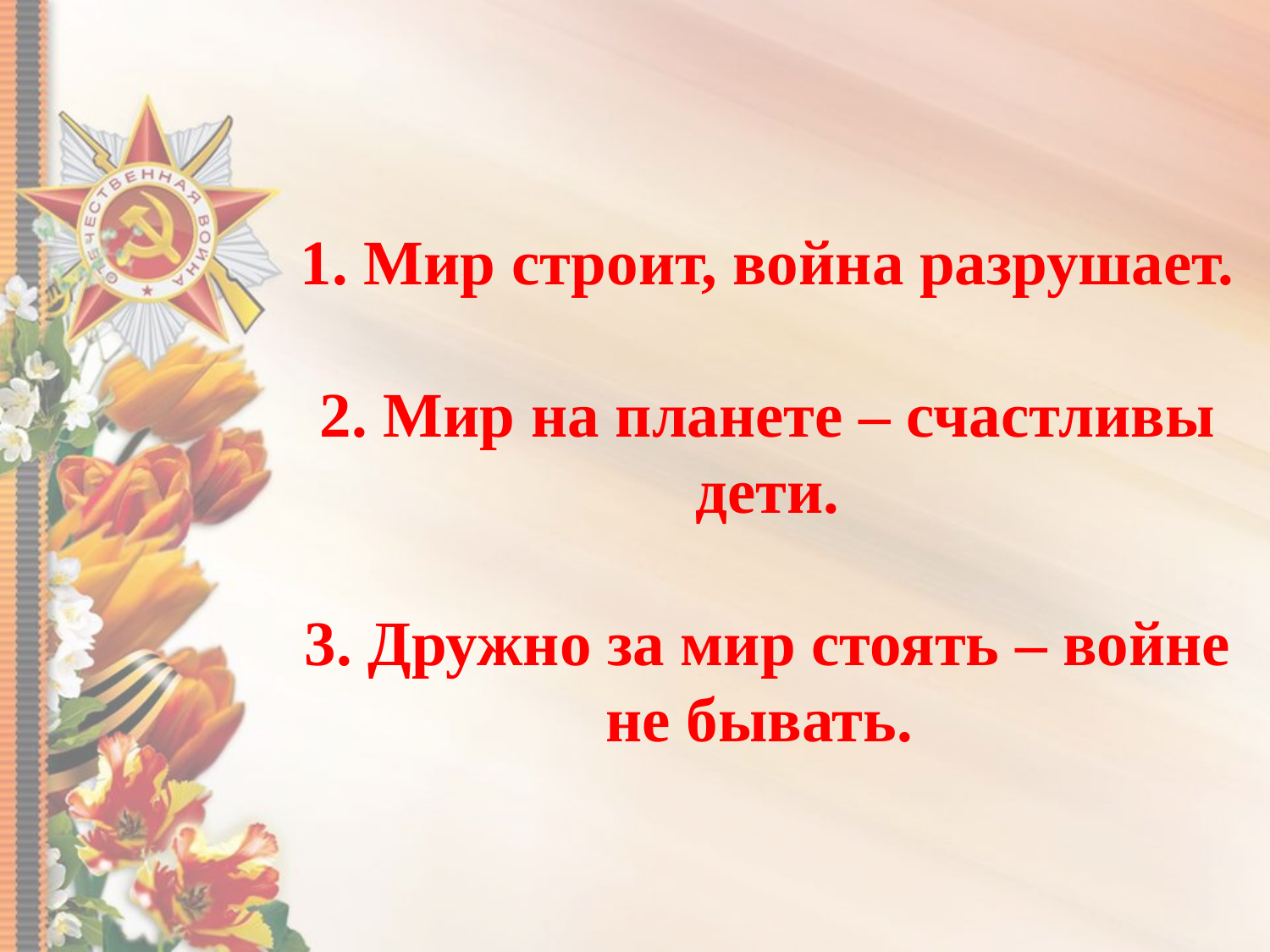

1. Мир строит, война разрушает.

2. Мир на планете – счастливы дети.

3. Дружно за мир стоять – войне не бывать.